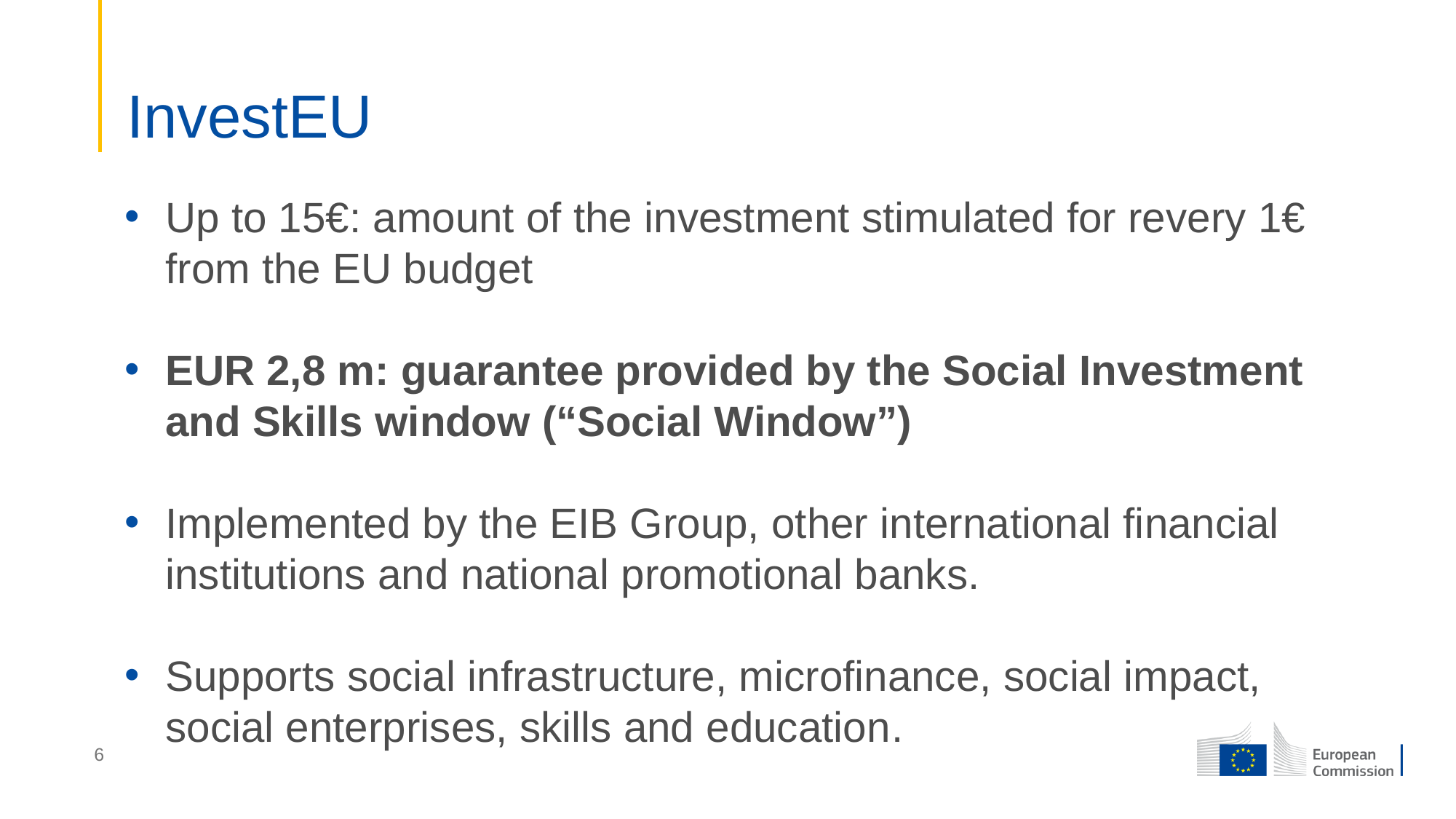

# InvestEU
Up to 15€: amount of the investment stimulated for revery 1€ from the EU budget

EUR 2,8 m: guarantee provided by the Social Investment and Skills window (“Social Window”)

Implemented by the EIB Group, other international financial institutions and national promotional banks.

Supports social infrastructure, microfinance, social impact, social enterprises, skills and education​.

6